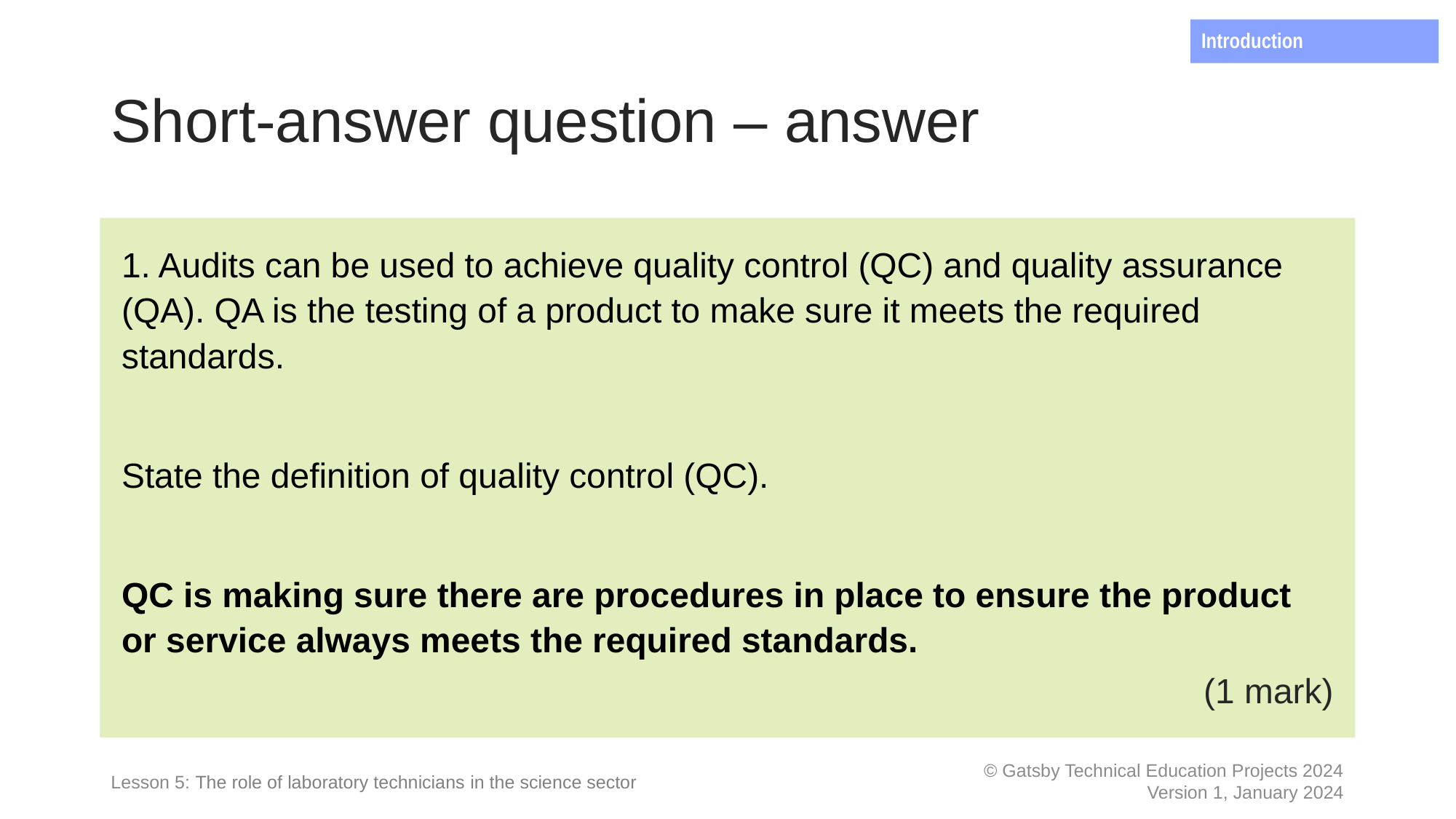

Introduction
# Short-answer question – answer
1. Audits can be used to achieve quality control (QC) and quality assurance (QA). QA is the testing of a product to make sure it meets the required standards.

State the definition of quality control (QC).

QC is making sure there are procedures in place to ensure the product or service always meets the required standards.
(1 mark)

List the reasons for your decision.
Lesson 5: The role of laboratory technicians in the science sector